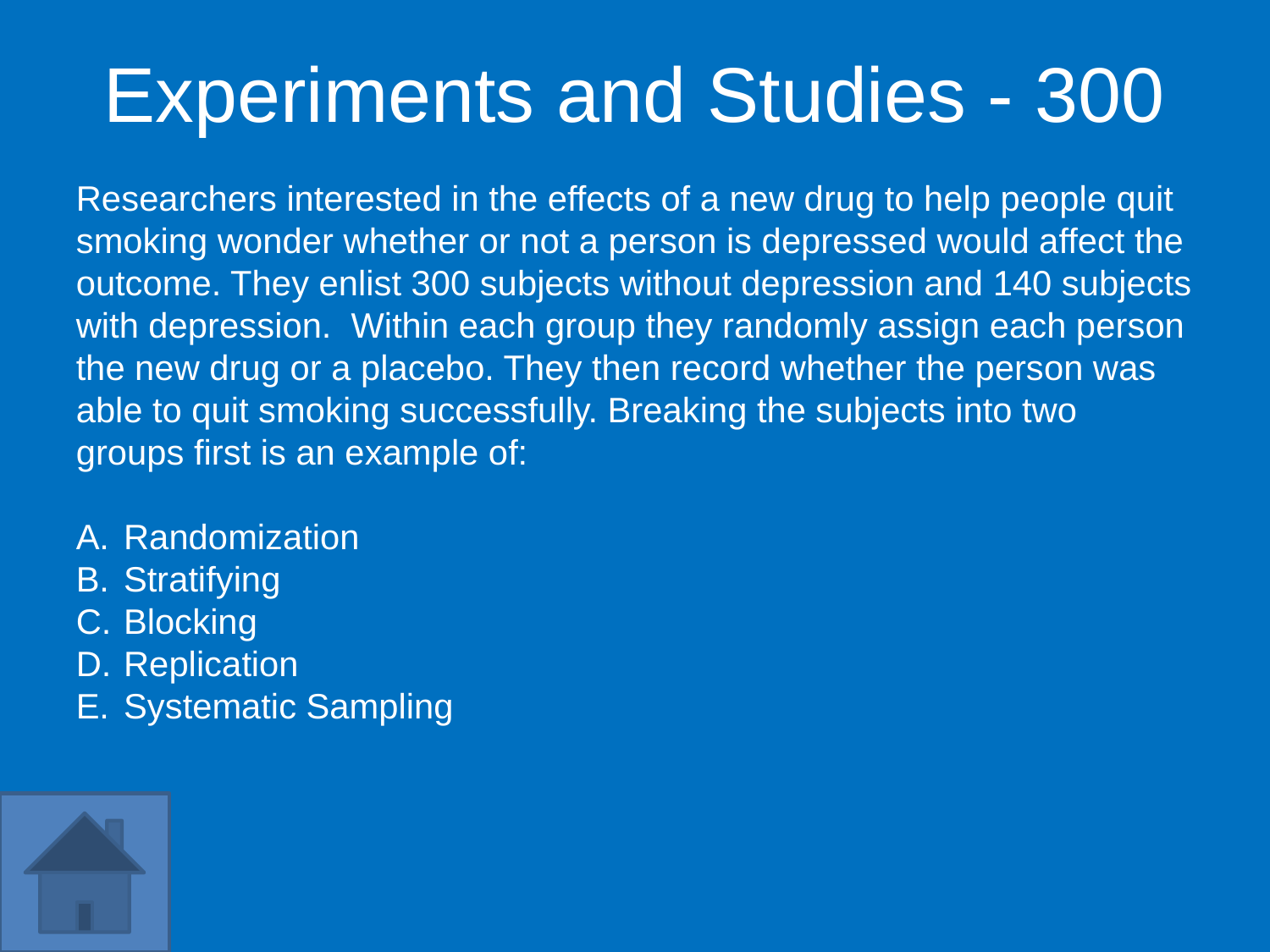

Experiments and Studies - 300
Researchers interested in the effects of a new drug to help people quit smoking wonder whether or not a person is depressed would affect the outcome. They enlist 300 subjects without depression and 140 subjects with depression.  Within each group they randomly assign each person the new drug or a placebo. They then record whether the person was able to quit smoking successfully. Breaking the subjects into two groups first is an example of:

Randomization
Stratifying
Blocking
Replication
Systematic Sampling